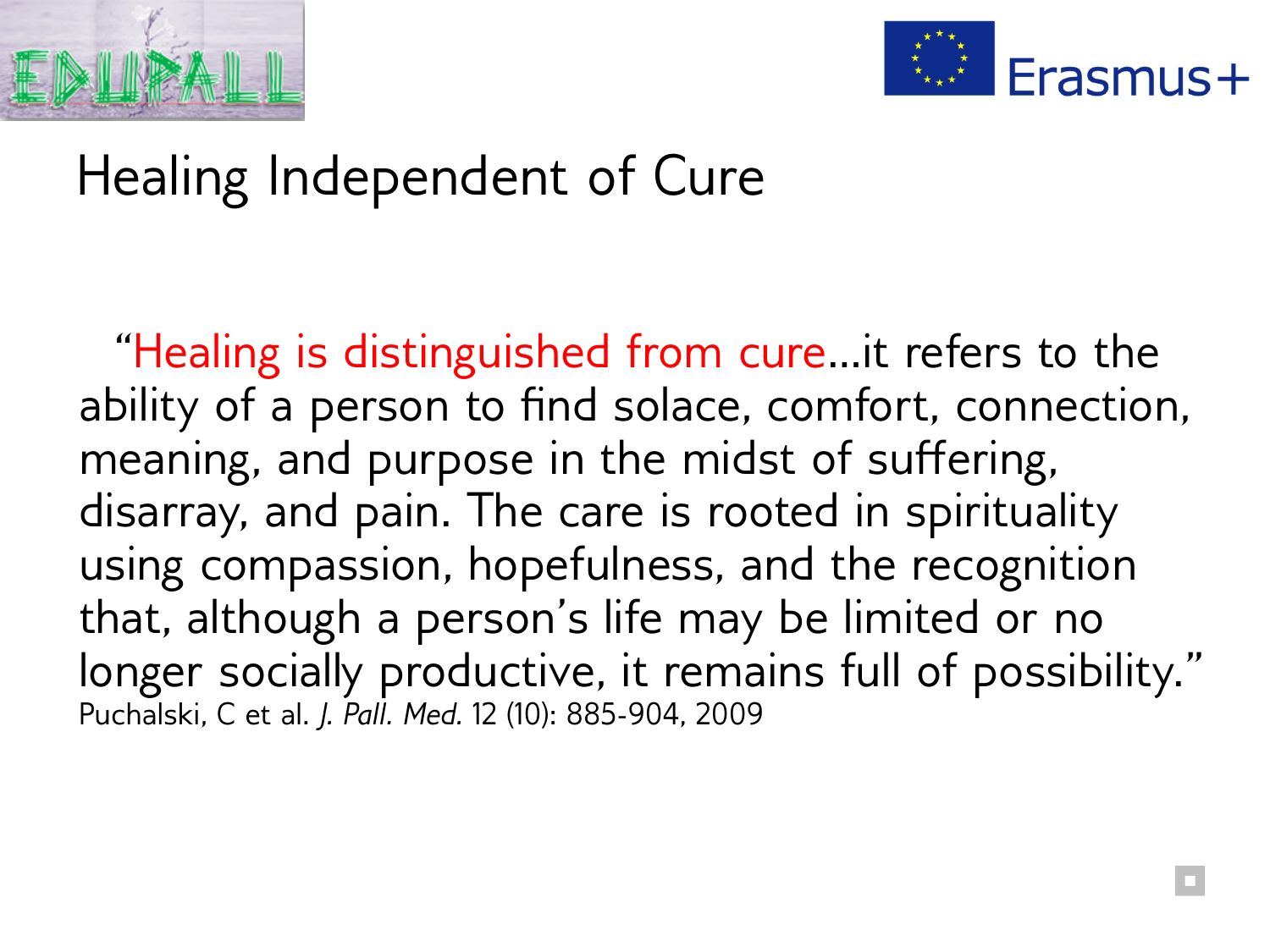

# Healing Independent of Cure
    “Healing is distinguished from cure…it refers to the ability of a person to find solace, comfort, connection, meaning, and purpose in the midst of suffering, disarray, and pain. The care is rooted in spirituality using compassion, hopefulness, and the recognition that, although a person’s life may be limited or no longer socially productive, it remains full of possibility.” Puchalski, C et al. J. Pall. Med. 12 (10): 885-904, 2009